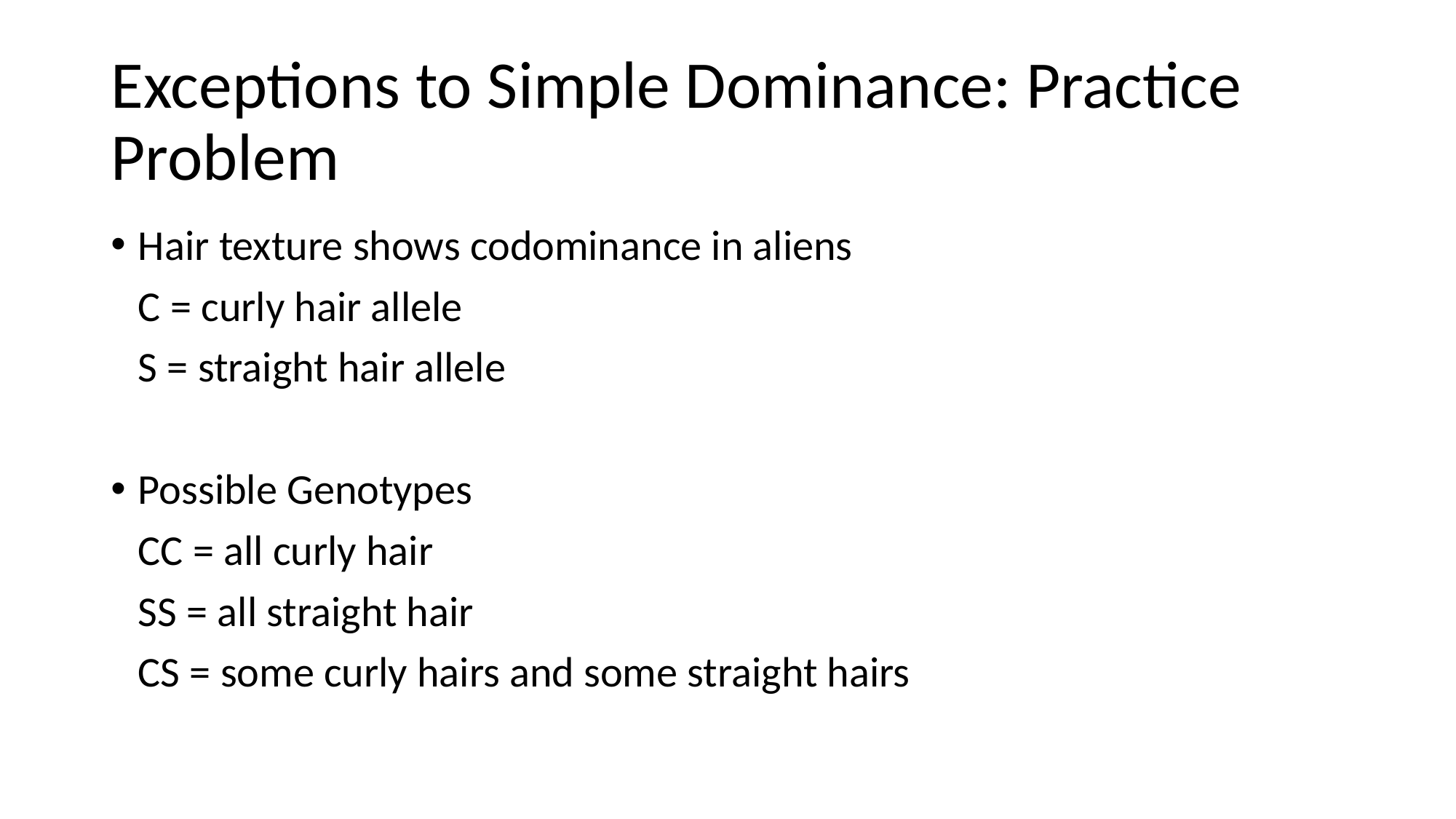

# Exceptions to Simple Dominance: Practice Problem
Hair texture shows codominance in aliens
	C = curly hair allele
	S = straight hair allele

Possible Genotypes
	CC = all curly hair
	SS = all straight hair
	CS = some curly hairs and some straight hairs